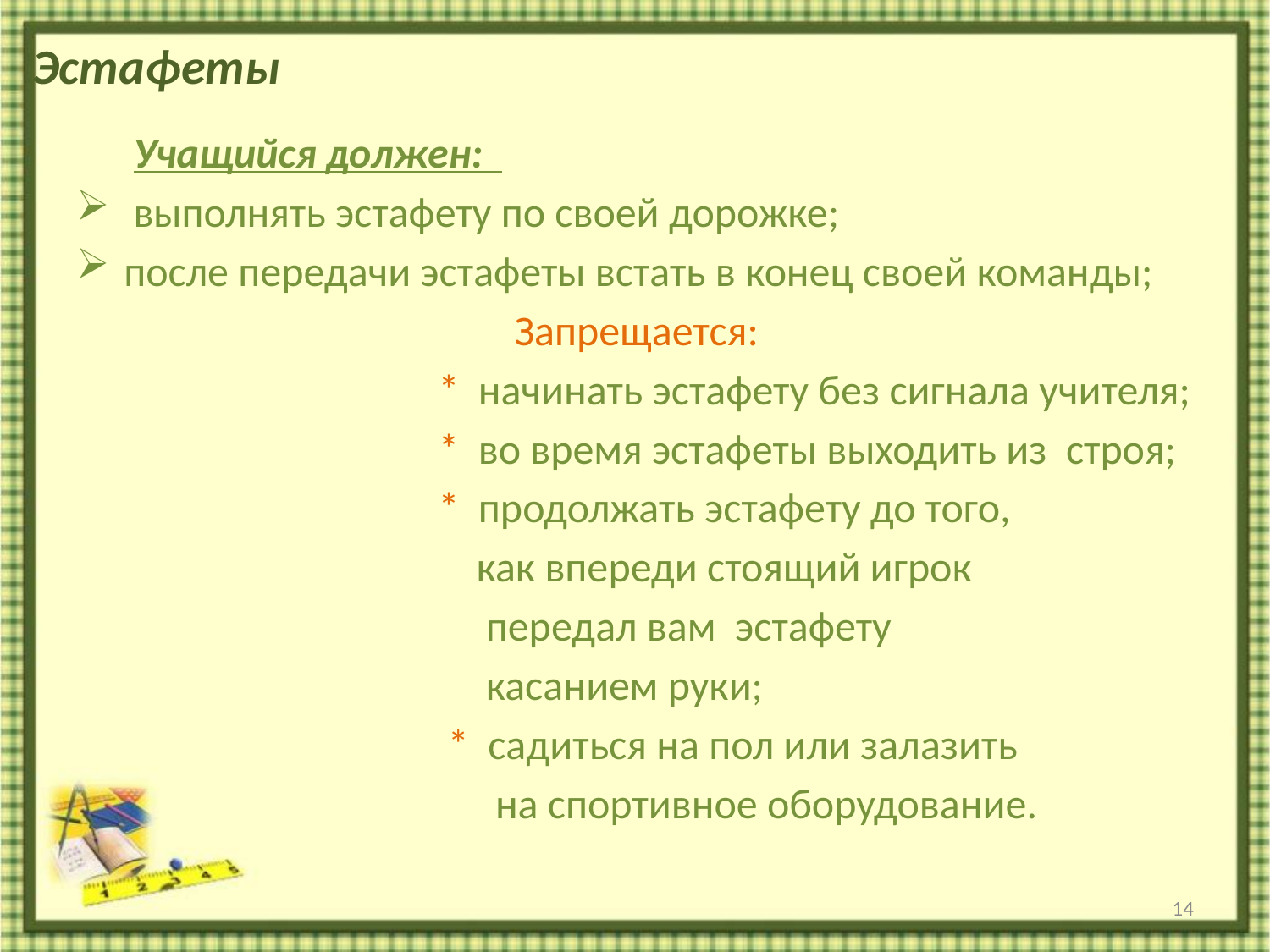

# Эстафеты
      Учащийся должен:
 выполнять эстафету по своей дорожке;
после передачи эстафеты встать в конец своей команды;
                                              Запрещается:
                                      *  начинать эстафету без сигнала учителя;
                                      *  во время эстафеты выходить из  строя;
                                      *  продолжать эстафету до того,
                                          как впереди стоящий игрок
                                           передал вам  эстафету
                                           касанием руки;
                                       *  садиться на пол или залазить
                                            на спортивное оборудование.

14